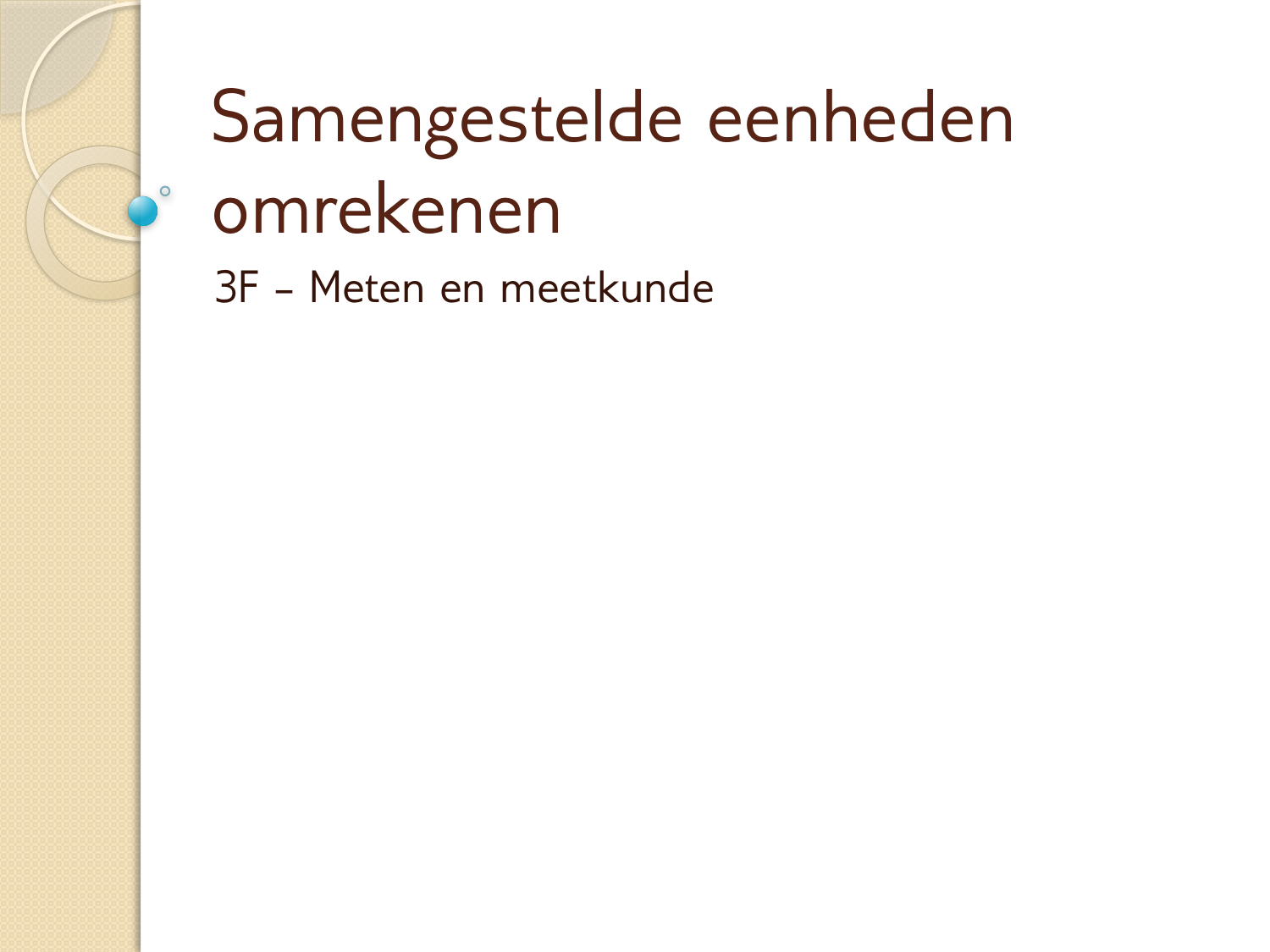

# Samengestelde eenheden omrekenen
3F – Meten en meetkunde